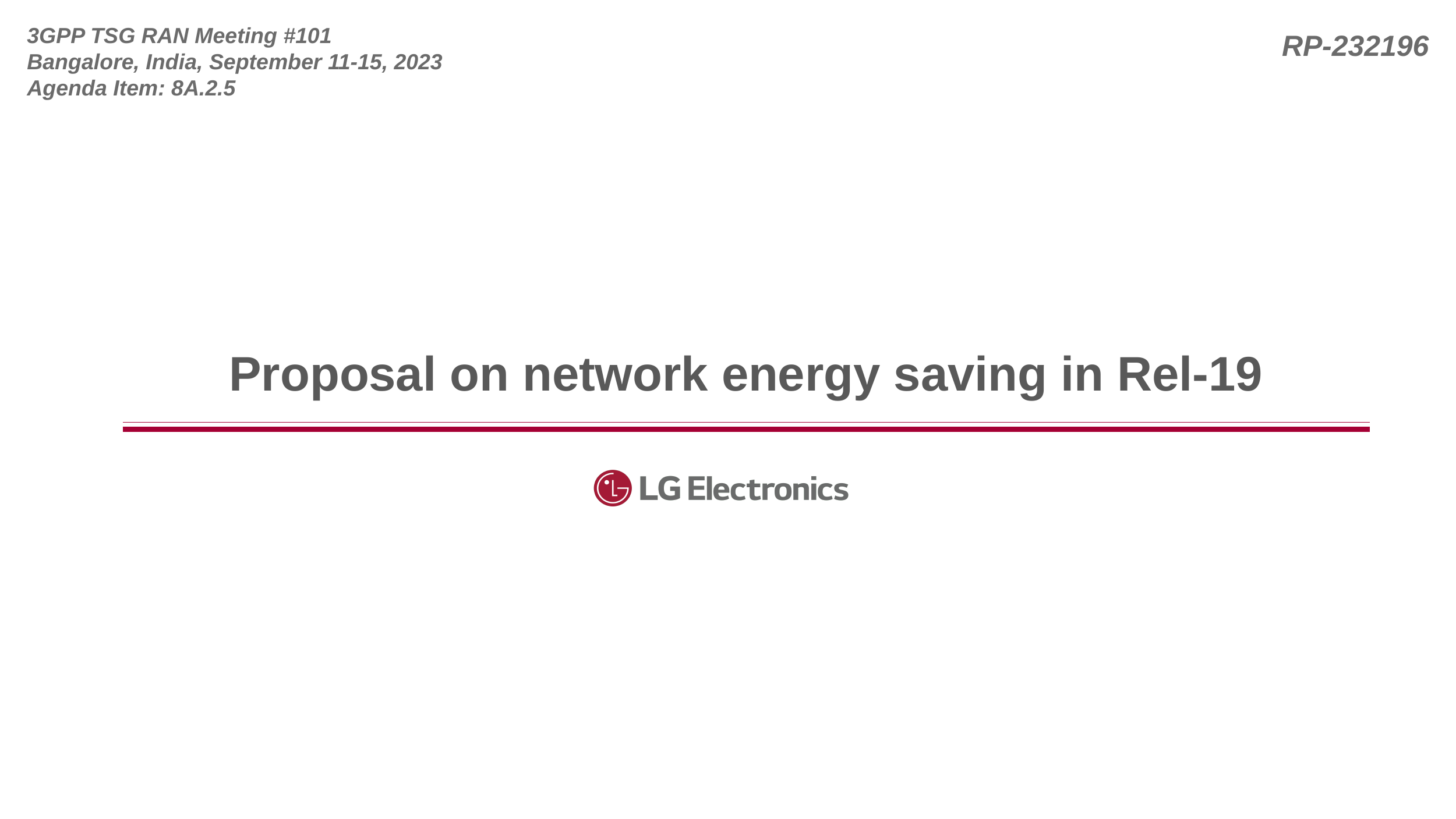

3GPP TSG RAN Meeting #101
Bangalore, India, September 11-15, 2023
Agenda Item: 8A.2.5
RP-232196
# Proposal on network energy saving in Rel-19